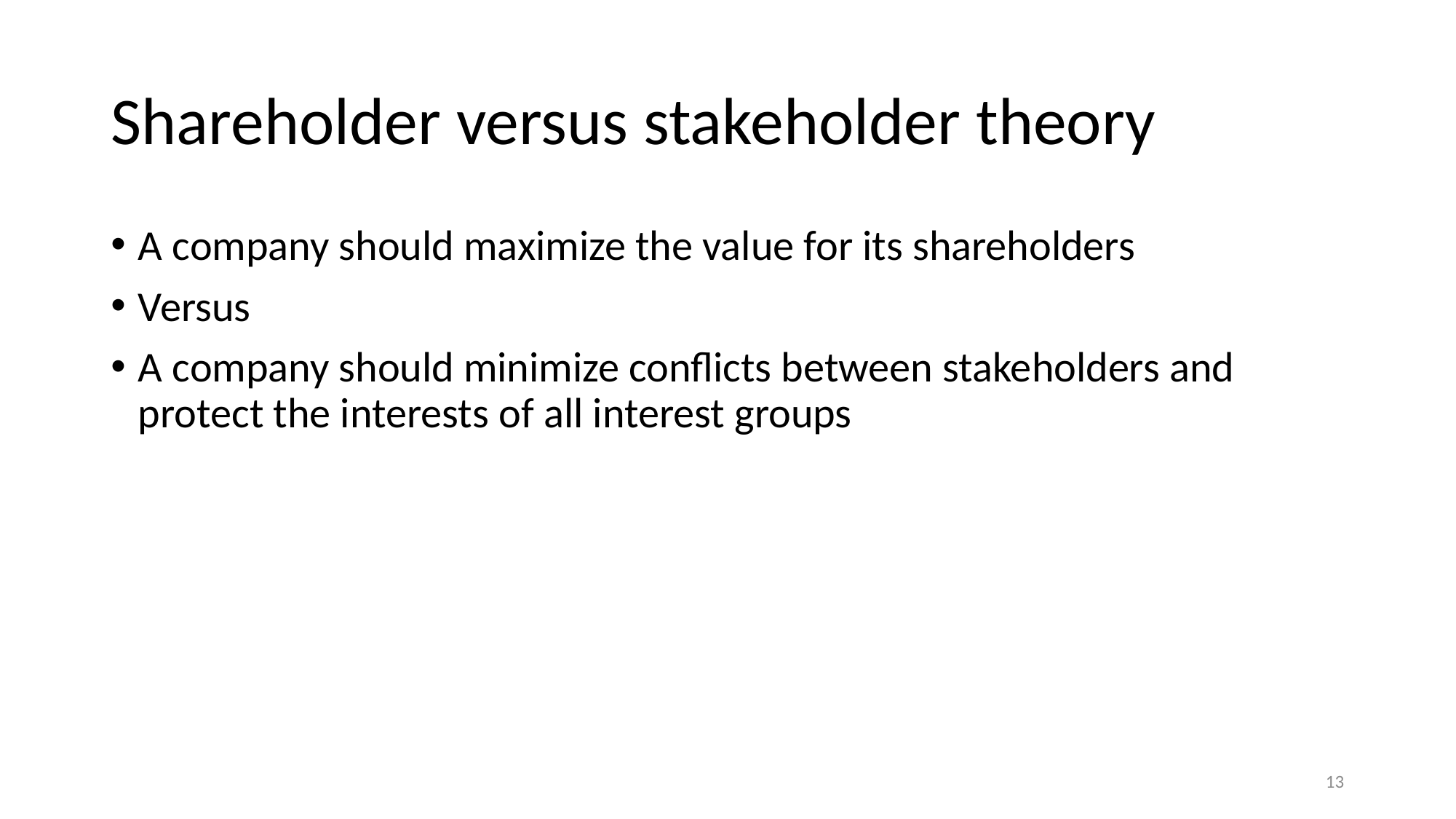

# Shareholder versus stakeholder theory
A company should maximize the value for its shareholders
Versus
A company should minimize conflicts between stakeholders and protect the interests of all interest groups
13